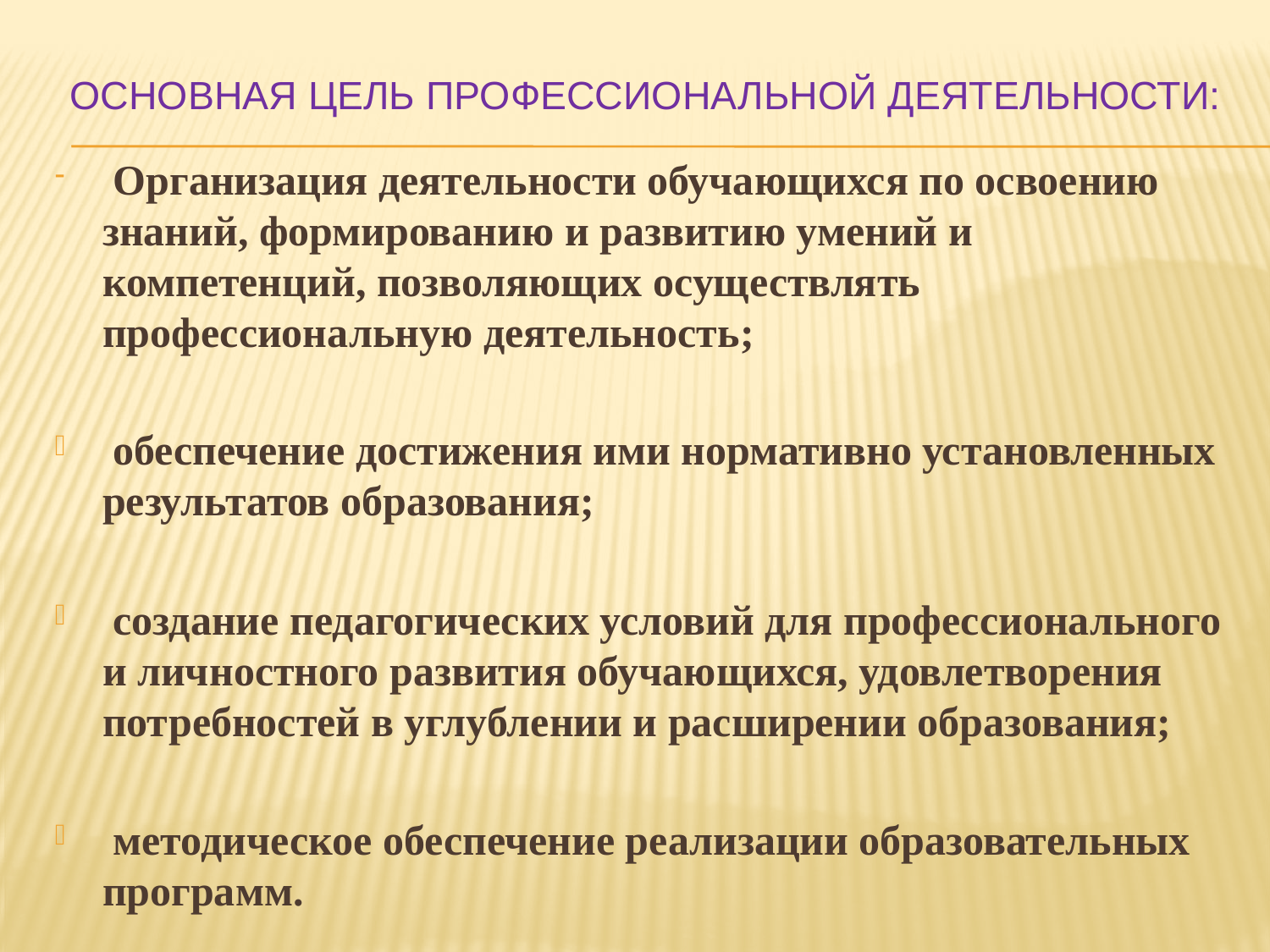

# Основная цель профессиональной деятельности:
 Организация деятельности обучающихся по освоению знаний, формированию и развитию умений и компетенций, позволяющих осуществлять профессиональную деятельность;

 обеспечение достижения ими нормативно установленных результатов образования;

 создание педагогических условий для профессионального и личностного развития обучающихся, удовлетворения потребностей в углублении и расширении образования;

 методическое обеспечение реализации образовательных программ.